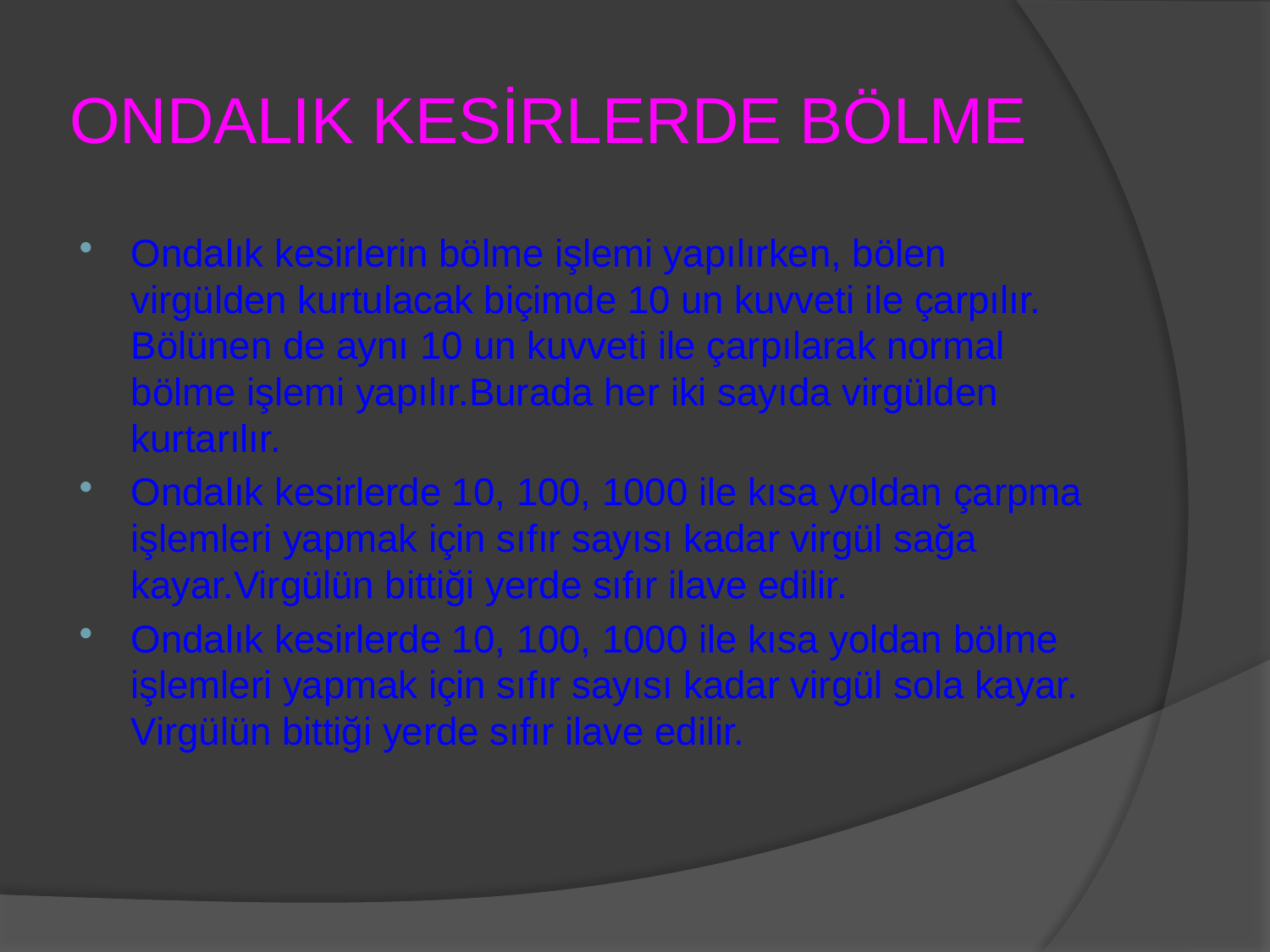

# ONDALIK KESİRLERDE BÖLME
Ondalık kesirlerin bölme işlemi yapılırken, bölen virgülden kurtulacak biçimde 10 un kuvveti ile çarpılır. Bölünen de aynı 10 un kuvveti ile çarpılarak normal bölme işlemi yapılır.Burada her iki sayıda virgülden kurtarılır.
Ondalık kesirlerde 10, 100, 1000 ile kısa yoldan çarpma işlemleri yapmak için sıfır sayısı kadar virgül sağa kayar.Virgülün bittiği yerde sıfır ilave edilir.
Ondalık kesirlerde 10, 100, 1000 ile kısa yoldan bölme işlemleri yapmak için sıfır sayısı kadar virgül sola kayar. Virgülün bittiği yerde sıfır ilave edilir.